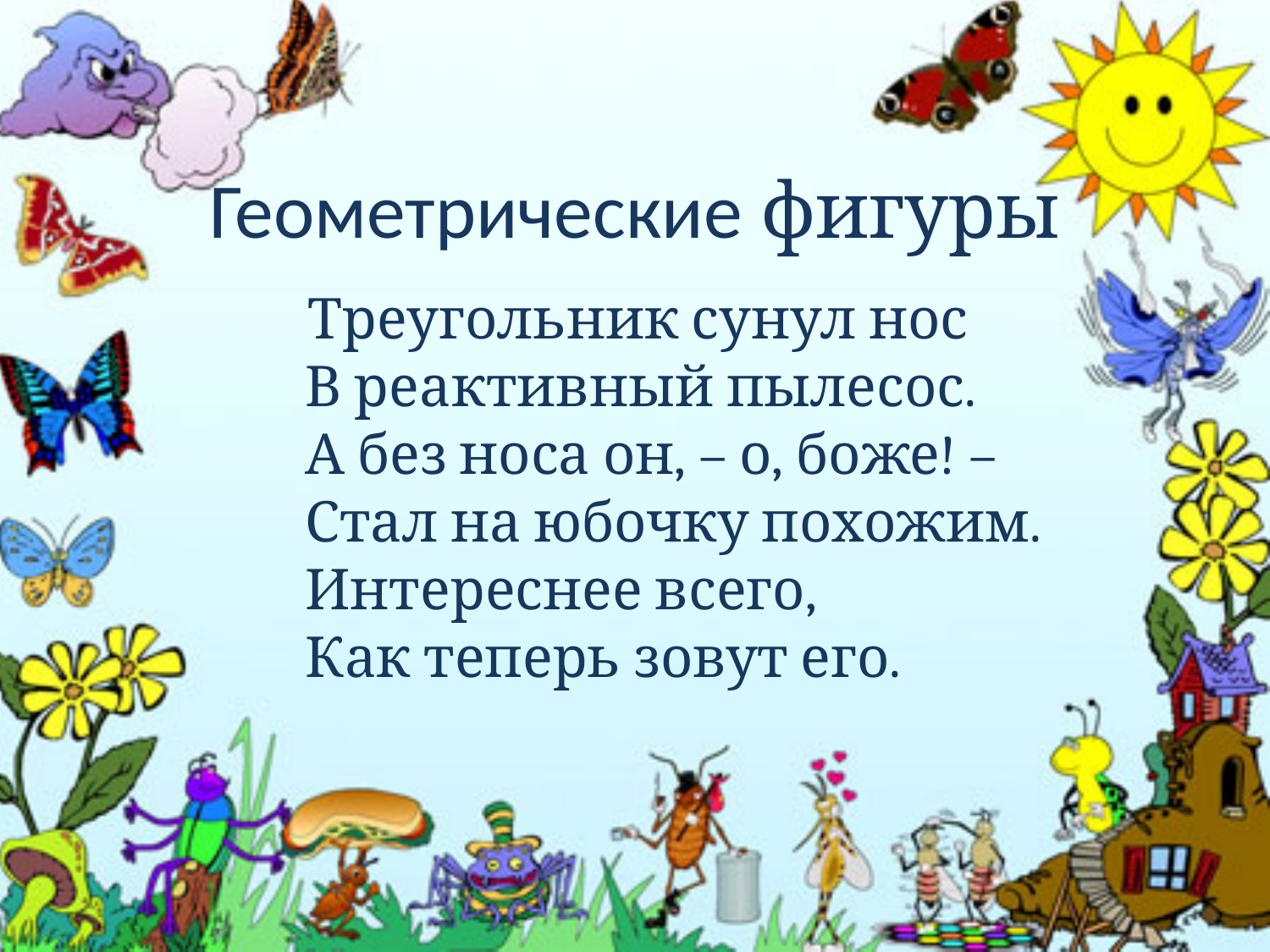

# Геометрические фигуры
    Треугольник сунул нос
В реактивный пылесос.
А без носа он, – о, боже! –
Стал на юбочку похожим.
Интереснее всего,
Как теперь зовут его.